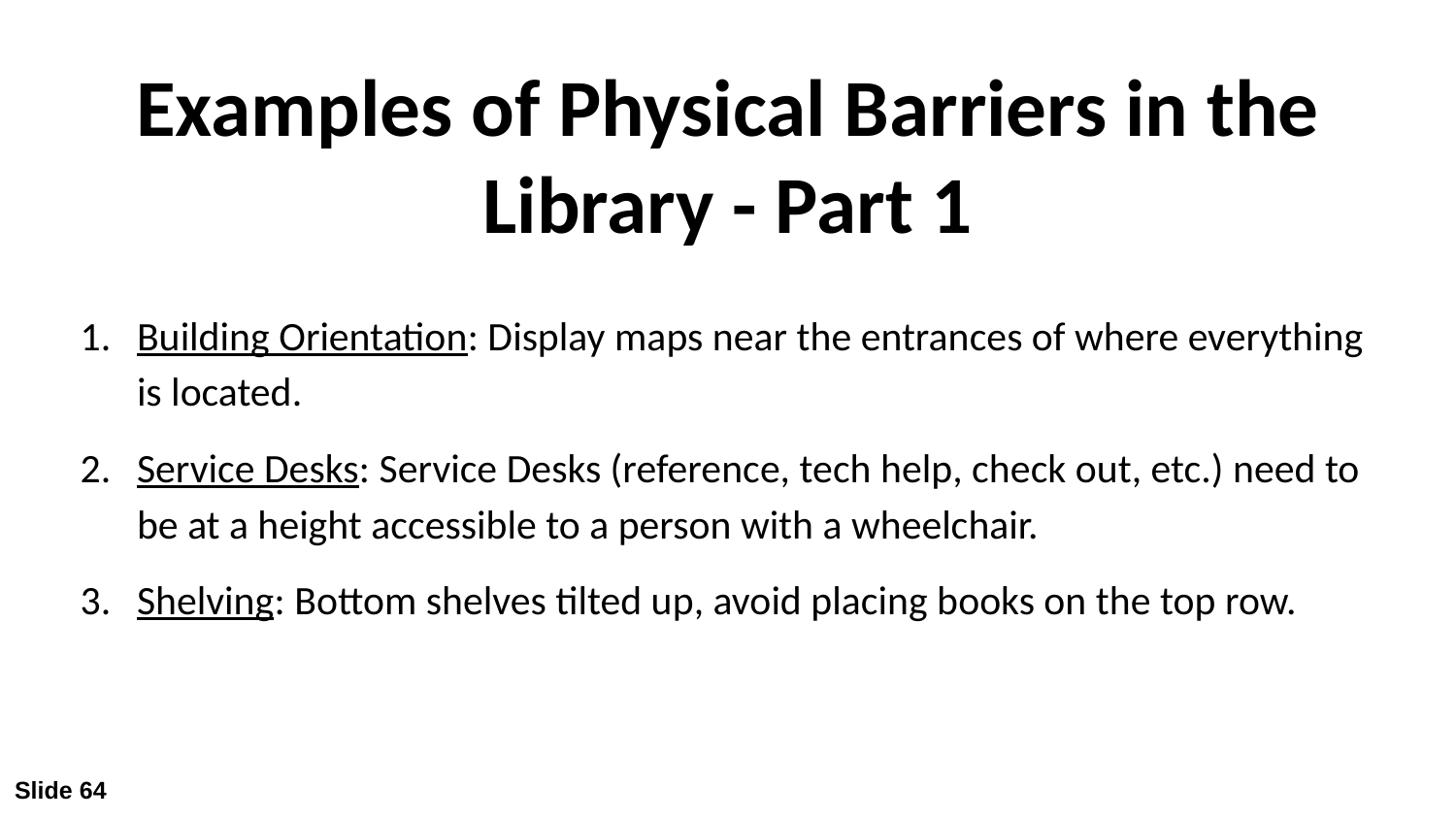

# Examples of Physical Barriers in the Library - Part 1
Building Orientation: Display maps near the entrances of where everything is located.
Service Desks: Service Desks (reference, tech help, check out, etc.) need to be at a height accessible to a person with a wheelchair.
Shelving: Bottom shelves tilted up, avoid placing books on the top row.
Slide 64